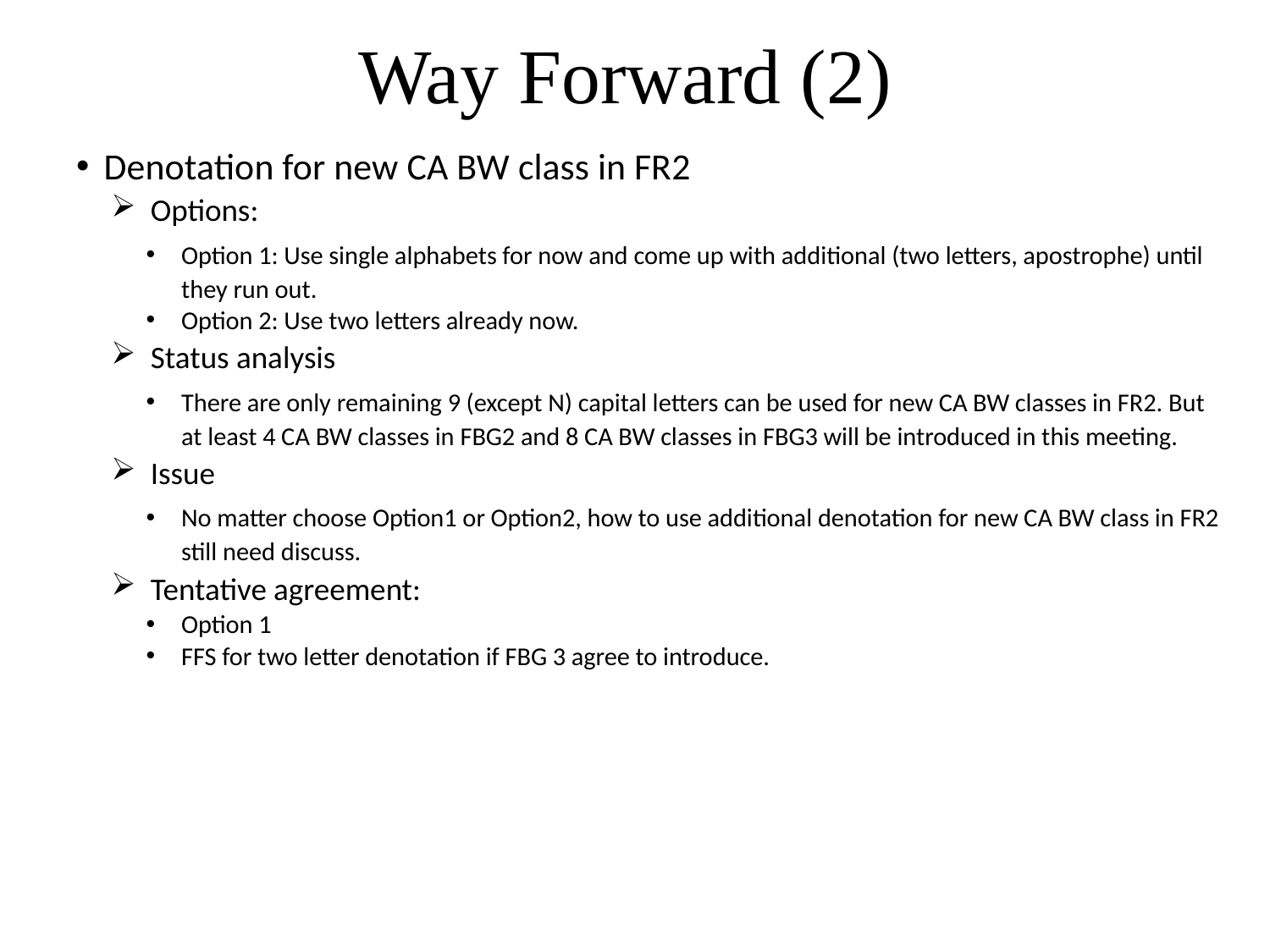

# Way Forward (2)
Denotation for new CA BW class in FR2
Options:
Option 1: Use single alphabets for now and come up with additional (two letters, apostrophe) until they run out.
Option 2: Use two letters already now.
Status analysis
There are only remaining 9 (except N) capital letters can be used for new CA BW classes in FR2. But at least 4 CA BW classes in FBG2 and 8 CA BW classes in FBG3 will be introduced in this meeting.
Issue
No matter choose Option1 or Option2, how to use additional denotation for new CA BW class in FR2 still need discuss.
Tentative agreement:
Option 1
FFS for two letter denotation if FBG 3 agree to introduce.